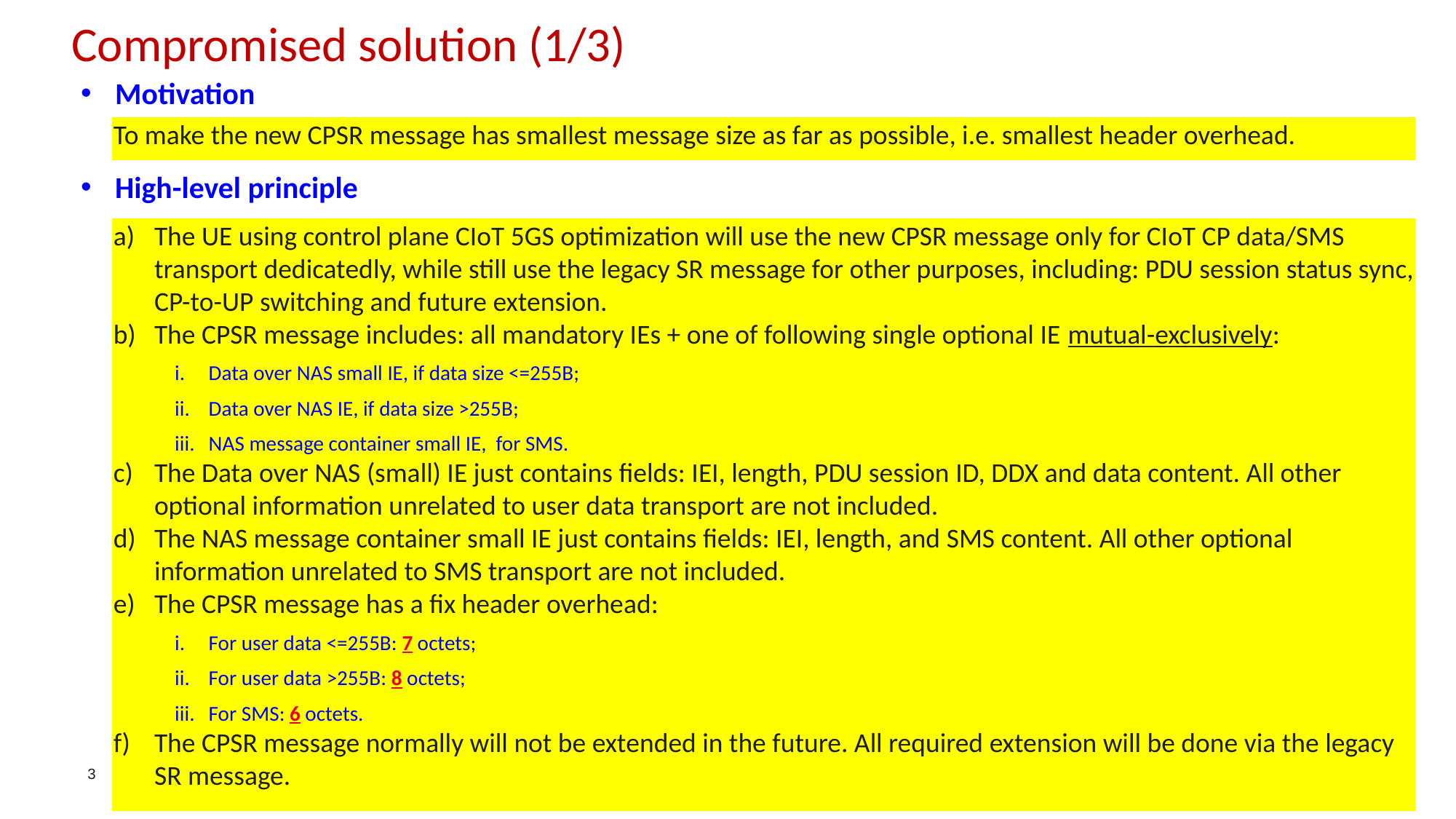

Compromised solution (1/3)
Motivation
To make the new CPSR message has smallest message size as far as possible, i.e. smallest header overhead.
High-level principle
The UE using control plane CIoT 5GS optimization will use the new CPSR message only for CIoT CP data/SMS transport dedicatedly, while still use the legacy SR message for other purposes, including: PDU session status sync, CP-to-UP switching and future extension.
The CPSR message includes: all mandatory IEs + one of following single optional IE mutual-exclusively:
Data over NAS small IE, if data size <=255B;
Data over NAS IE, if data size >255B;
NAS message container small IE,  for SMS.
The Data over NAS (small) IE just contains fields: IEI, length, PDU session ID, DDX and data content. All other optional information unrelated to user data transport are not included.
The NAS message container small IE just contains fields: IEI, length, and SMS content. All other optional information unrelated to SMS transport are not included.
The CPSR message has a fix header overhead:
For user data <=255B: 7 octets;
For user data >255B: 8 octets;
For SMS: 6 octets.
The CPSR message normally will not be extended in the future. All required extension will be done via the legacy SR message.